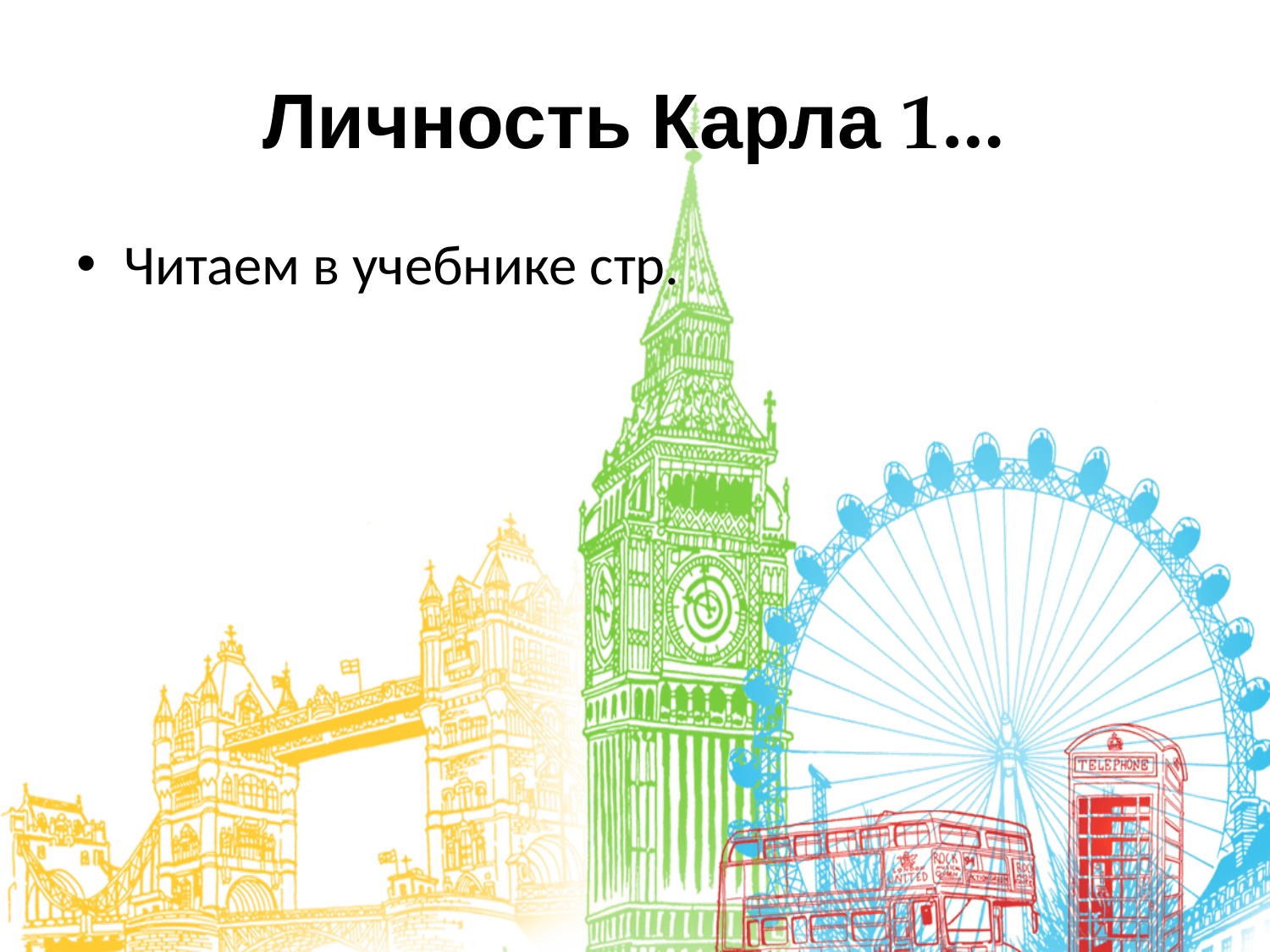

# Личность Карла 1…
Читаем в учебнике стр.